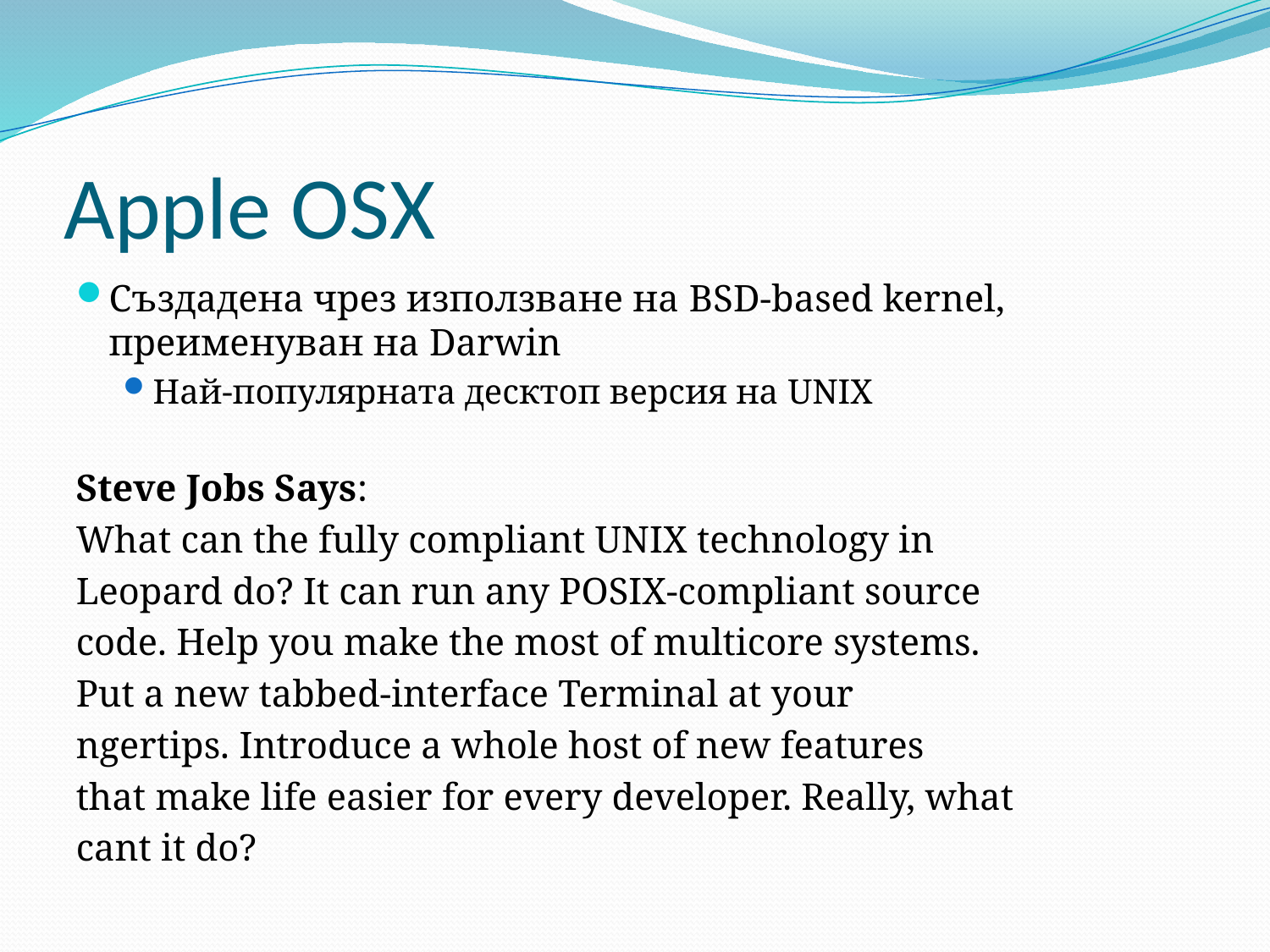

# Apple OSX
Създадена чрез използване на BSD-based kernel, преименуван на Darwin
Най-популярната десктоп версия на UNIX

Steve Jobs Says:
What can the fully compliant UNIX technology in
Leopard do? It can run any POSIX-compliant source
code. Help you make the most of multicore systems.
Put a new tabbed-interface Terminal at your
ngertips. Introduce a whole host of new features
that make life easier for every developer. Really, what
cant it do?